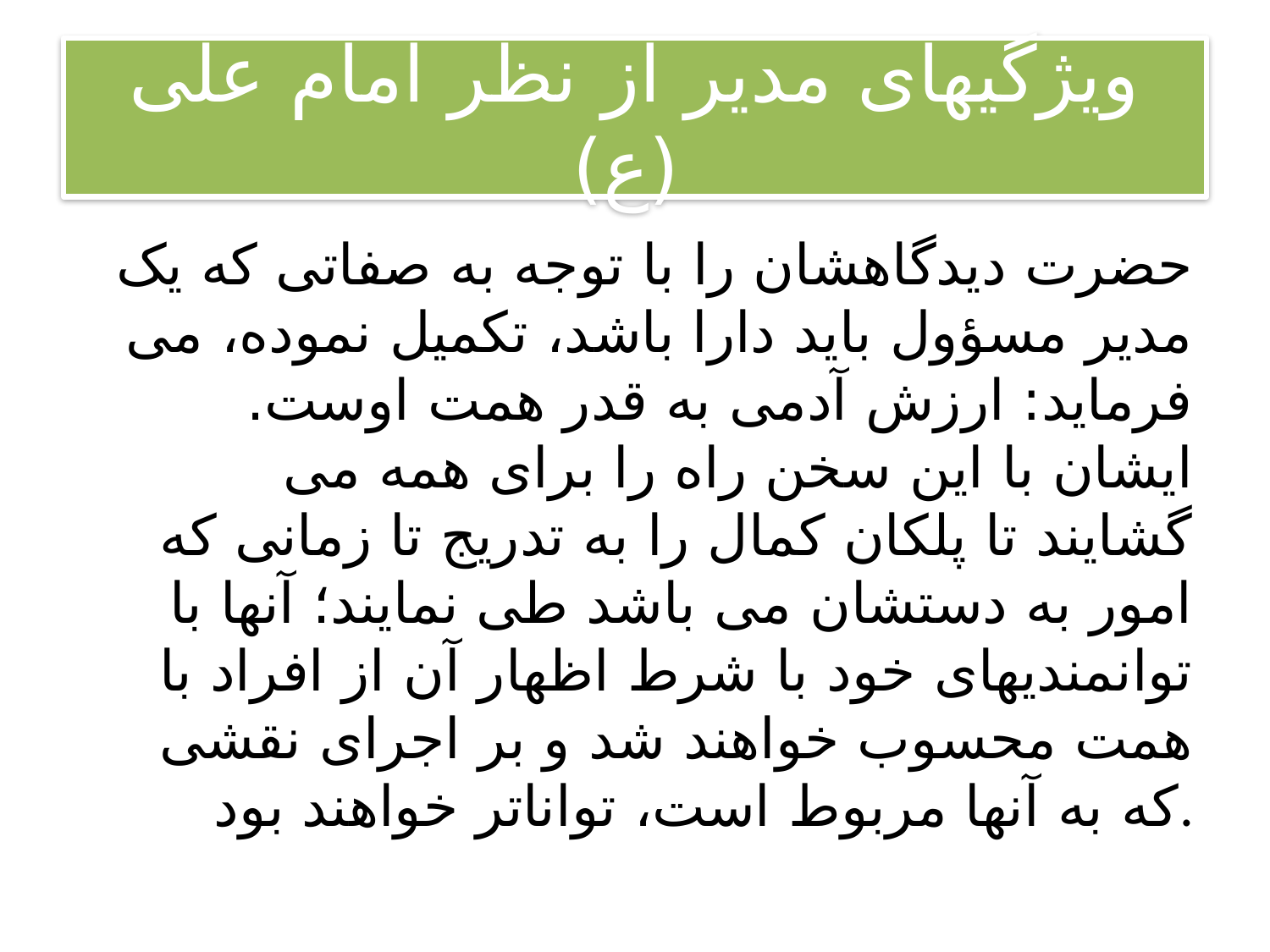

# ویژگیهای مدیر از نظر امام علی (ع)
حضرت دیدگاهشان را با توجه به صفاتی که یک مدیر مسؤول باید دارا باشد، تکمیل نموده، می فرماید: ارزش آدمی به قدر همت اوست.  ایشان با این سخن راه را برای همه می گشایند تا پلکان کمال را به تدریج تا زمانی که امور به دستشان می باشد طی نمایند؛ آنها با توانمندیهای خود با شرط اظهار آن از افراد با همت محسوب خواهند شد و بر اجرای نقشی که به آنها مربوط است، تواناتر خواهند بود.